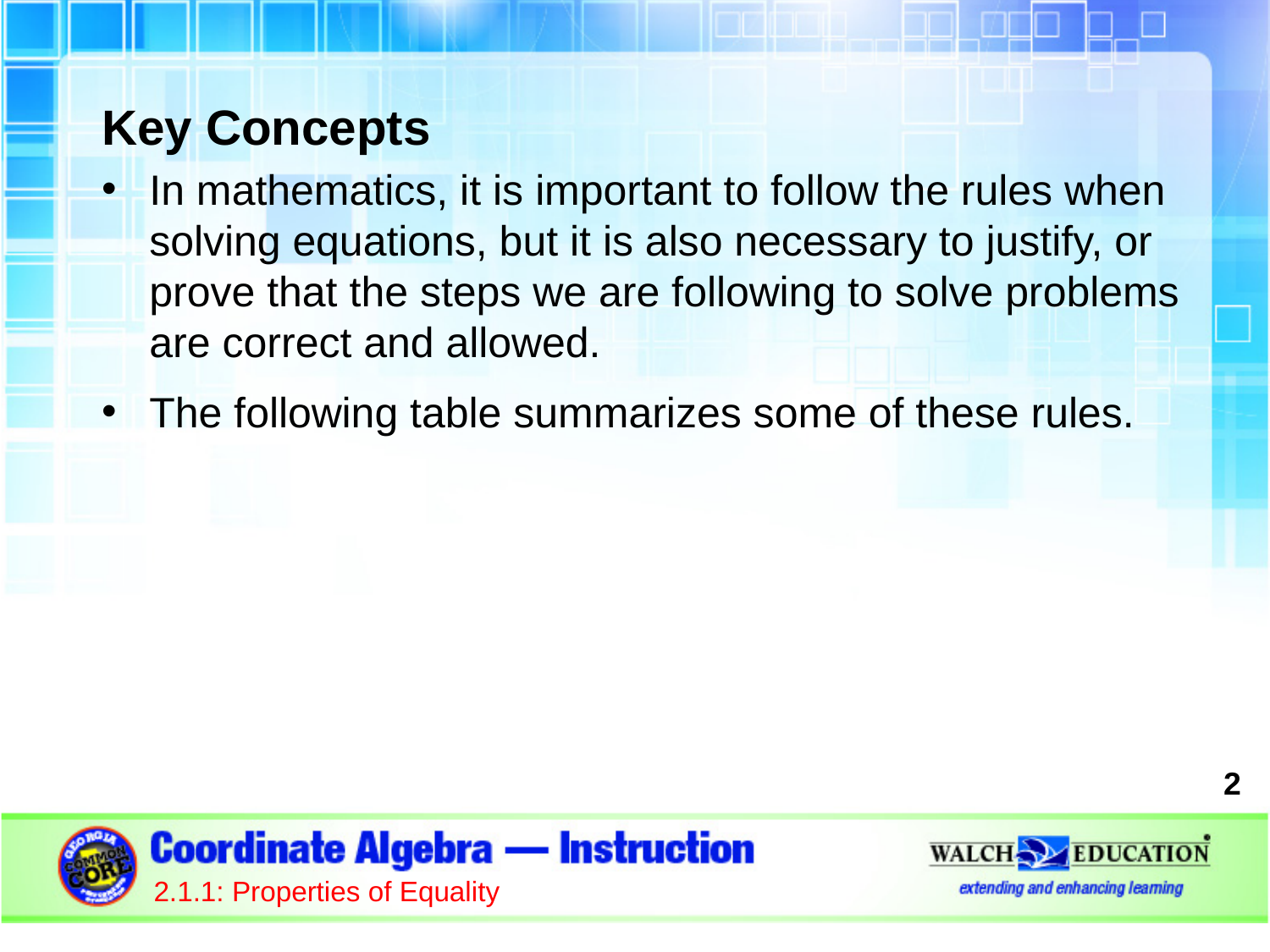

Key Concepts
In mathematics, it is important to follow the rules when solving equations, but it is also necessary to justify, or prove that the steps we are following to solve problems are correct and allowed.
The following table summarizes some of these rules.
2
2.1.1: Properties of Equality